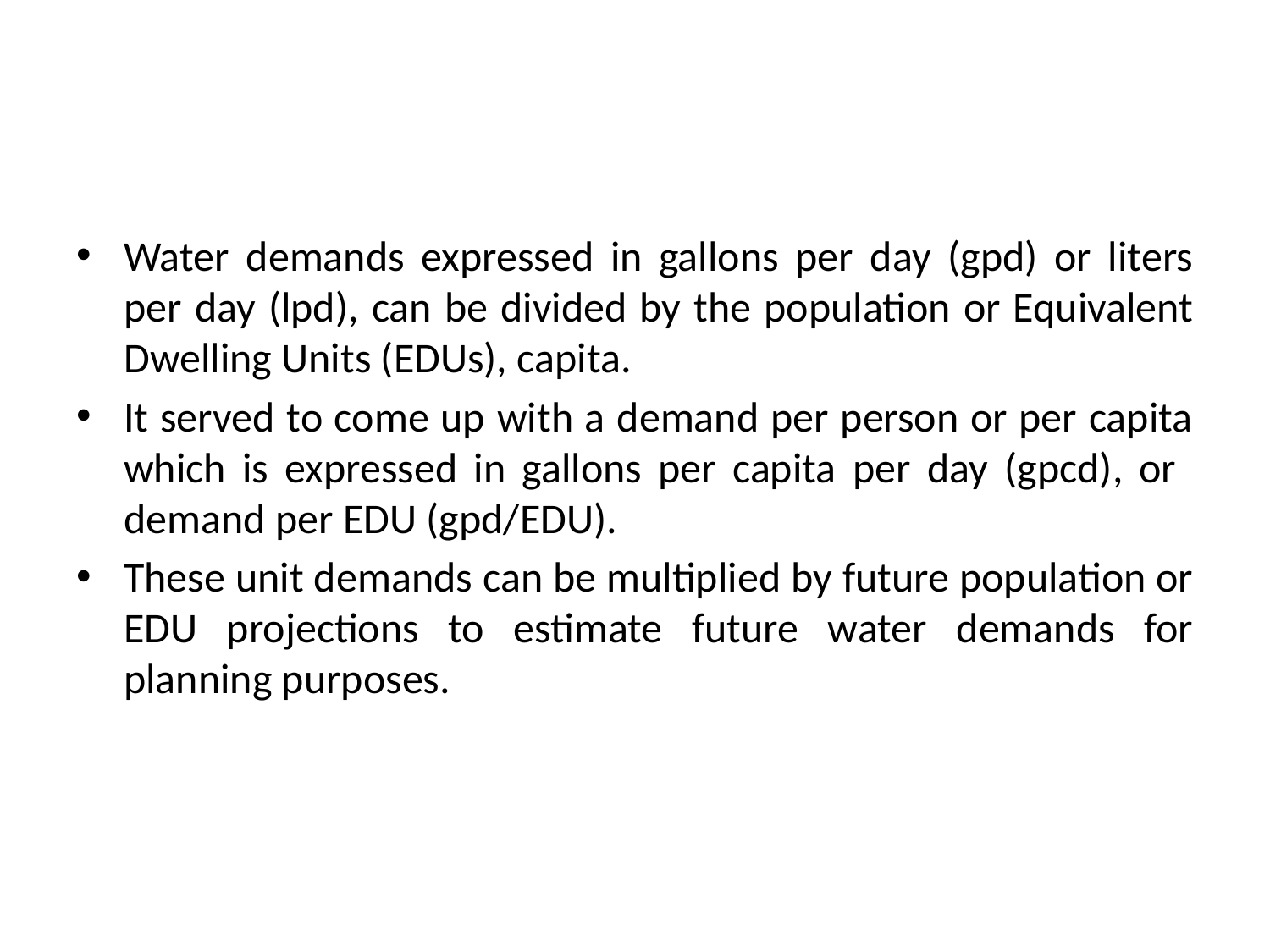

#
Water demands expressed in gallons per day (gpd) or liters per day (lpd), can be divided by the population or Equivalent Dwelling Units (EDUs), capita.
It served to come up with a demand per person or per capita which is expressed in gallons per capita per day (gpcd), or  demand per EDU (gpd/EDU).
These unit demands can be multiplied by future population or EDU projections to estimate future water demands for planning purposes.